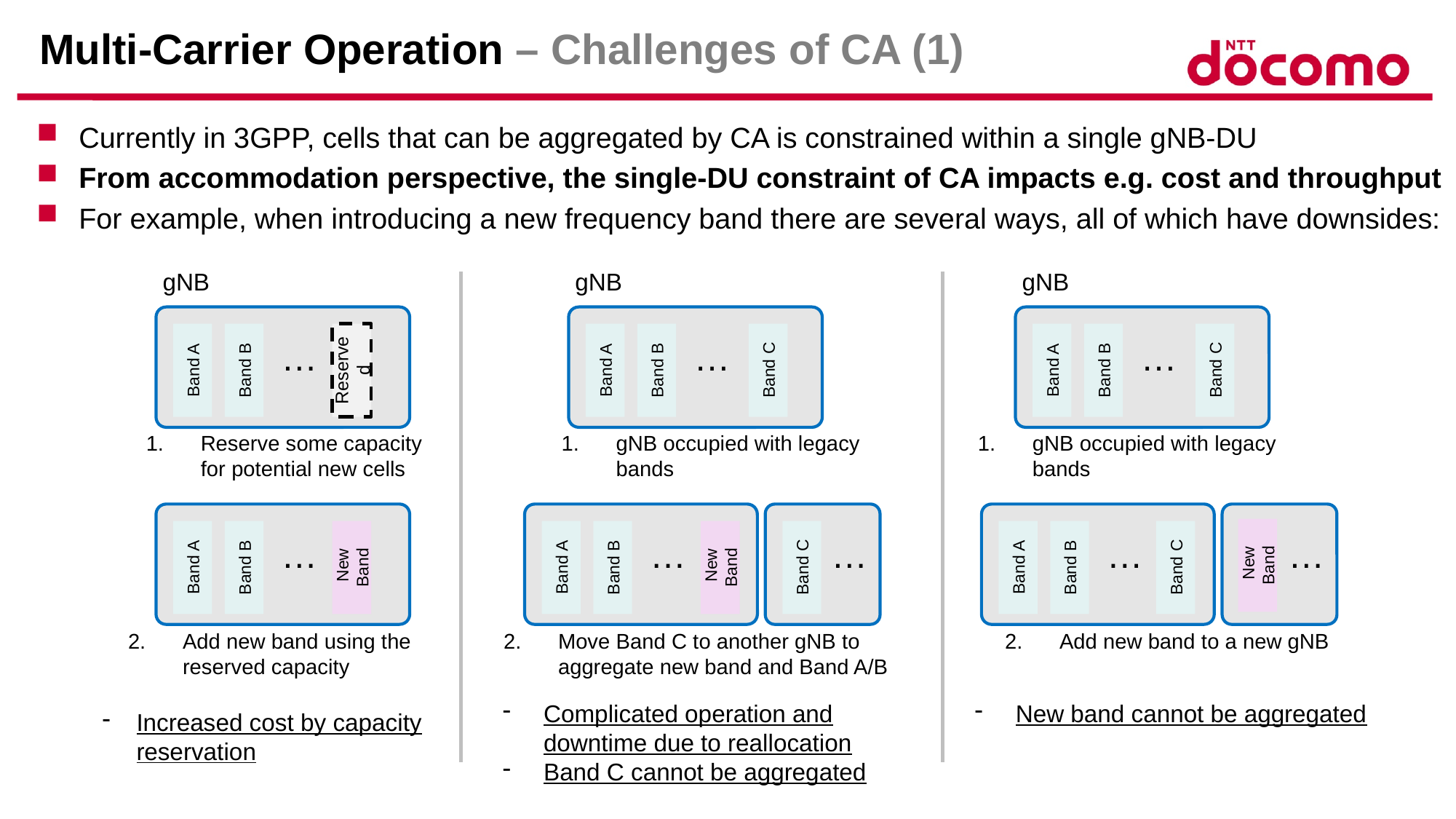

# Multi-Carrier Operation – Challenges of CA (1)
Currently in 3GPP, cells that can be aggregated by CA is constrained within a single gNB-DU
From accommodation perspective, the single-DU constraint of CA impacts e.g. cost and throughput
For example, when introducing a new frequency band there are several ways, all of which have downsides:
gNB

Band A
Band B
Reserved
…
gNB

Band A
Band B
Band C
…
gNB

Band A
Band B
Band C
…
Reserve some capacity
for potential new cells
gNB occupied with legacy bands
gNB occupied with legacy bands

Band A
Band B
 New Band
…

Band A
Band B
 New Band
…

Band C
…

Band A
Band B
Band C
…

…
 New Band
Add new band using the reserved capacity
Move Band C to another gNB to aggregate new band and Band A/B
Add new band to a new gNB
Complicated operation and downtime due to reallocation
Band C cannot be aggregated
New band cannot be aggregated
Increased cost by capacity reservation